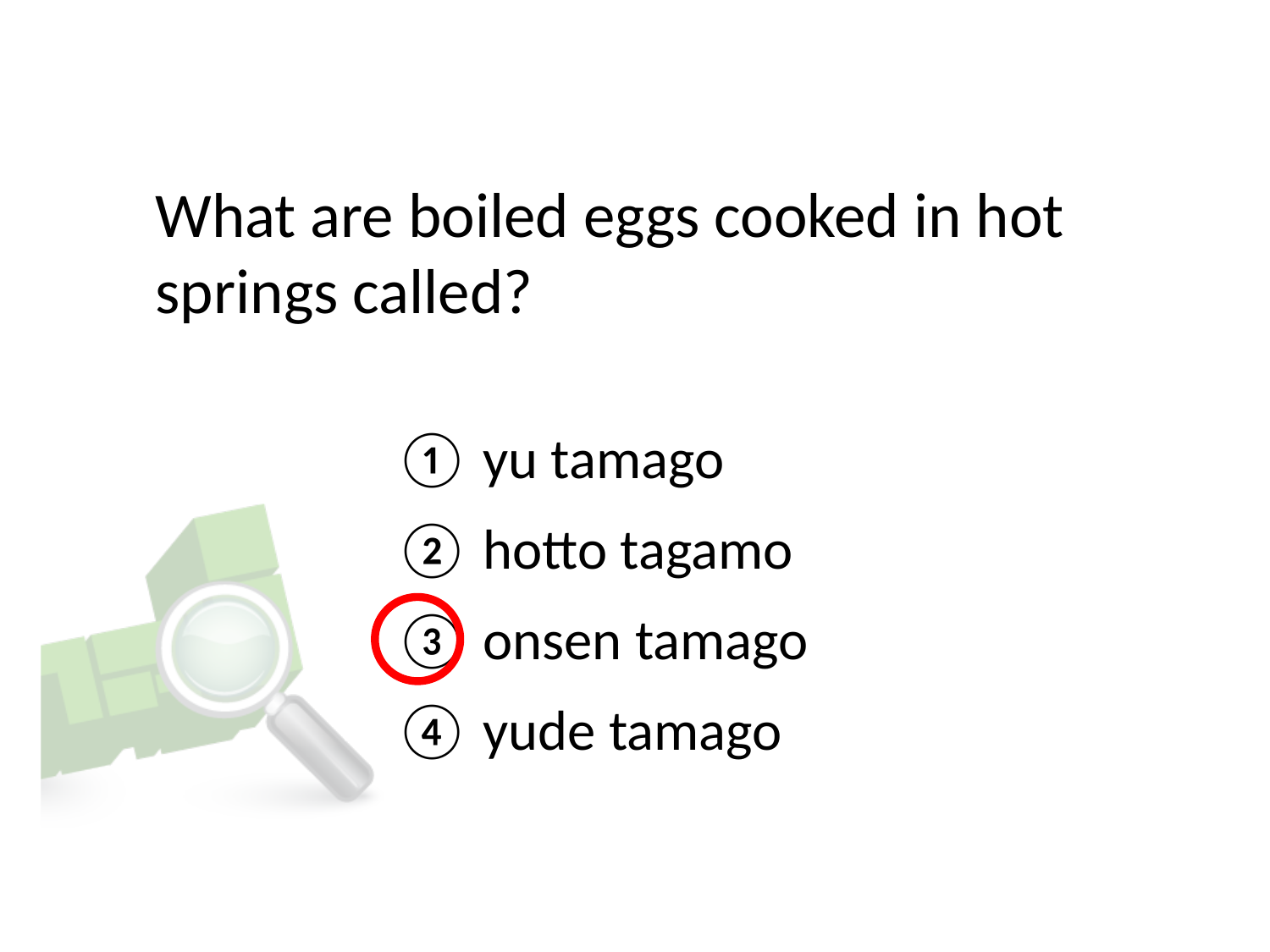

# What are boiled eggs cooked in hot springs called?
① yu tamago
② hotto tagamo
③ onsen tamago
④ yude tamago